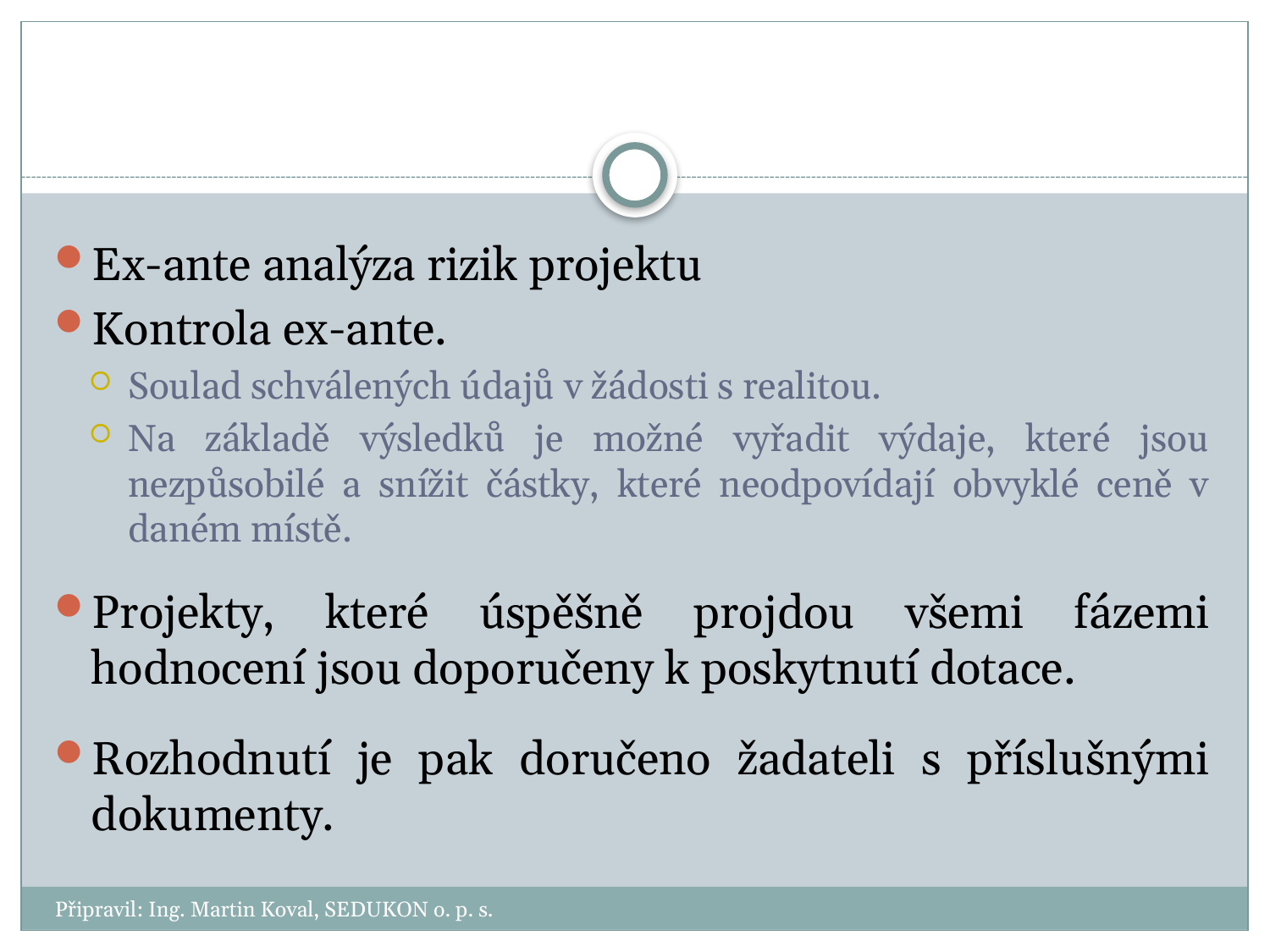

#
Ex-ante analýza rizik projektu
Kontrola ex-ante.
Soulad schválených údajů v žádosti s realitou.
Na základě výsledků je možné vyřadit výdaje, které jsou nezpůsobilé a snížit částky, které neodpovídají obvyklé ceně v daném místě.

Projekty, které úspěšně projdou všemi fázemi hodnocení jsou doporučeny k poskytnutí dotace.

Rozhodnutí je pak doručeno žadateli s příslušnými dokumenty.
Připravil: Ing. Martin Koval, SEDUKON o. p. s.